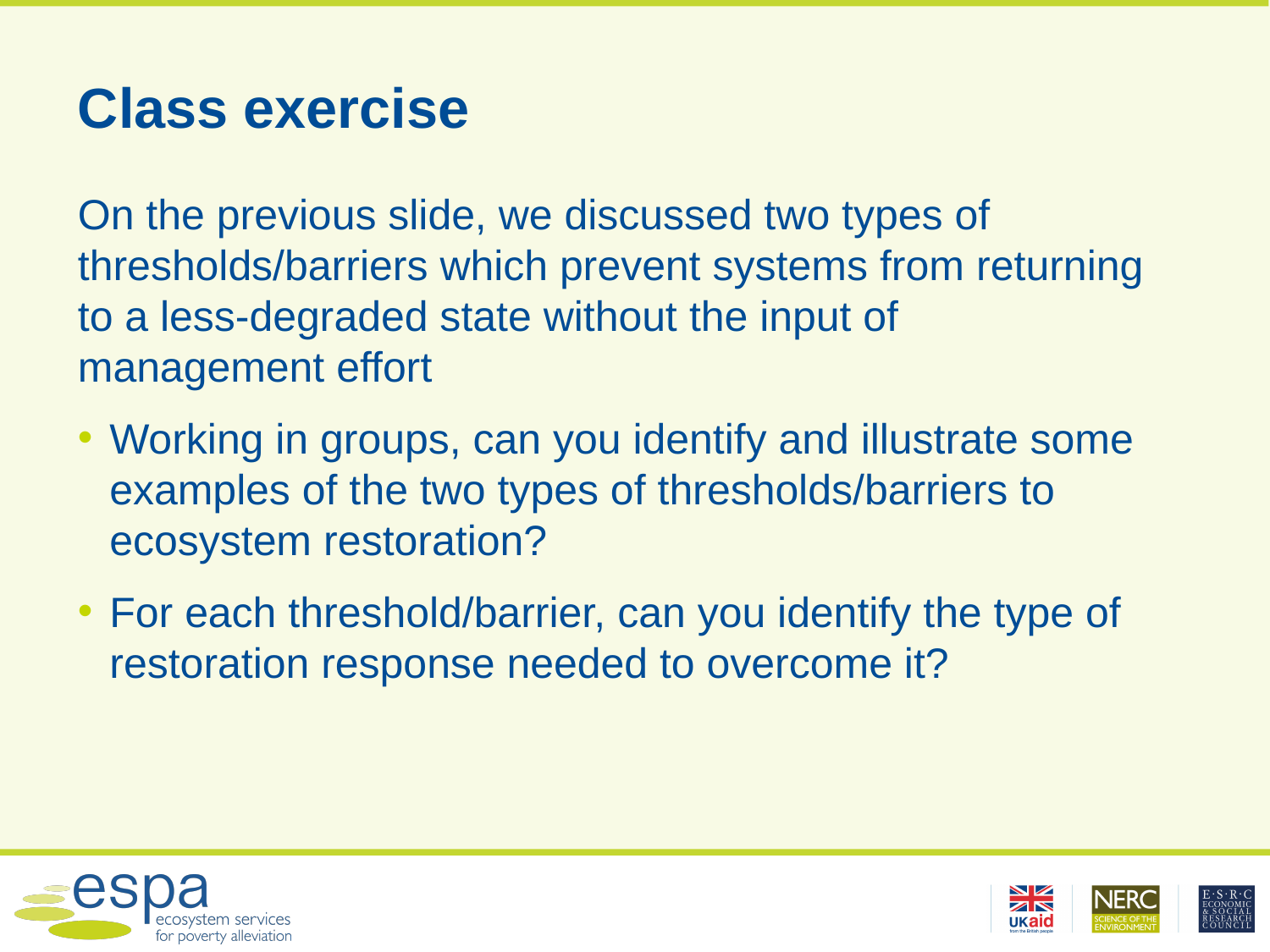

# Class exercise
On the previous slide, we discussed two types of thresholds/barriers which prevent systems from returning to a less-degraded state without the input of management effort
Working in groups, can you identify and illustrate some examples of the two types of thresholds/barriers to ecosystem restoration?
For each threshold/barrier, can you identify the type of restoration response needed to overcome it?